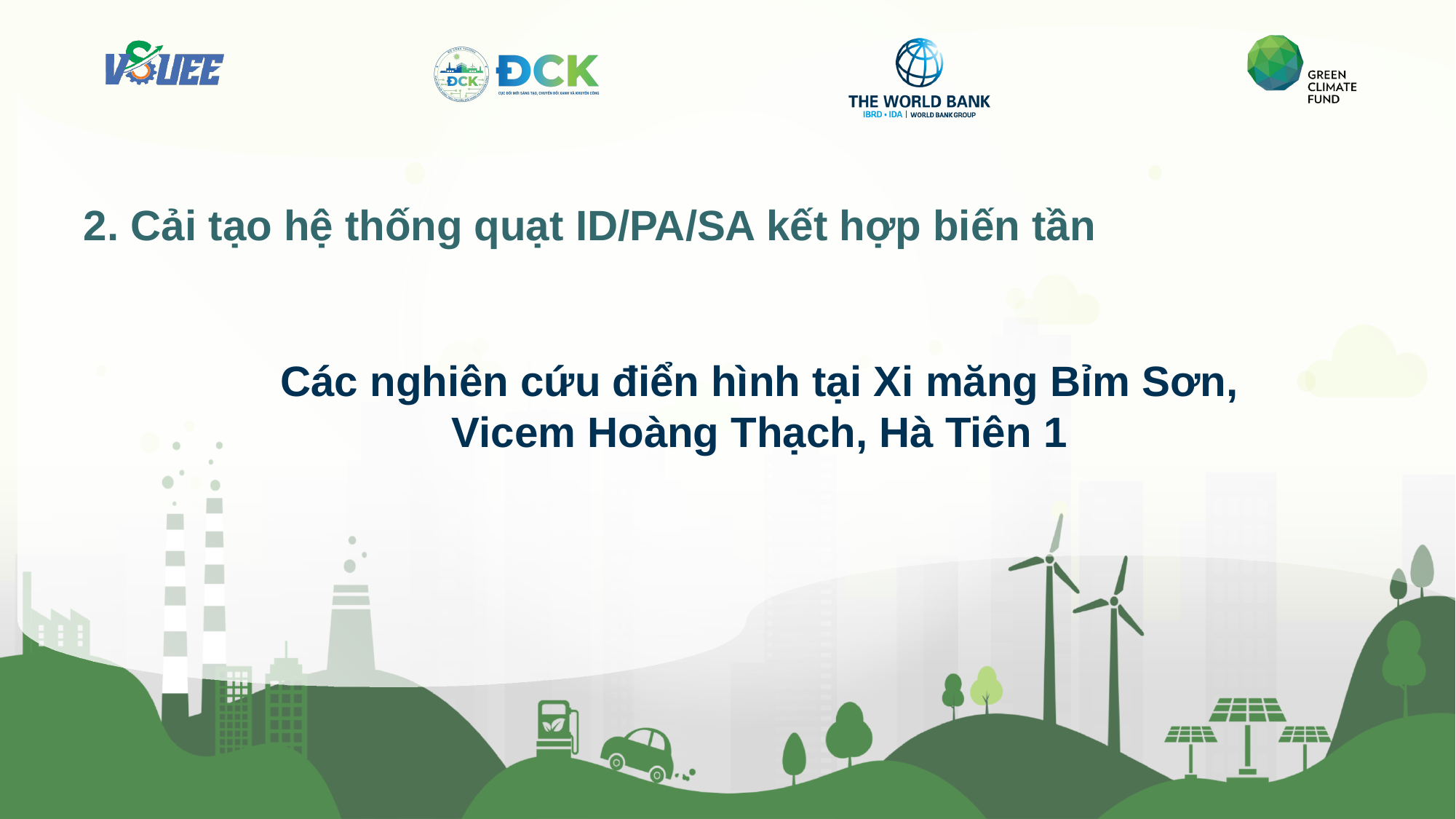

2. Cải tạo hệ thống quạt ID/PA/SA kết hợp biến tần
Các nghiên cứu điển hình tại Xi măng Bỉm Sơn, Vicem Hoàng Thạch, Hà Tiên 1